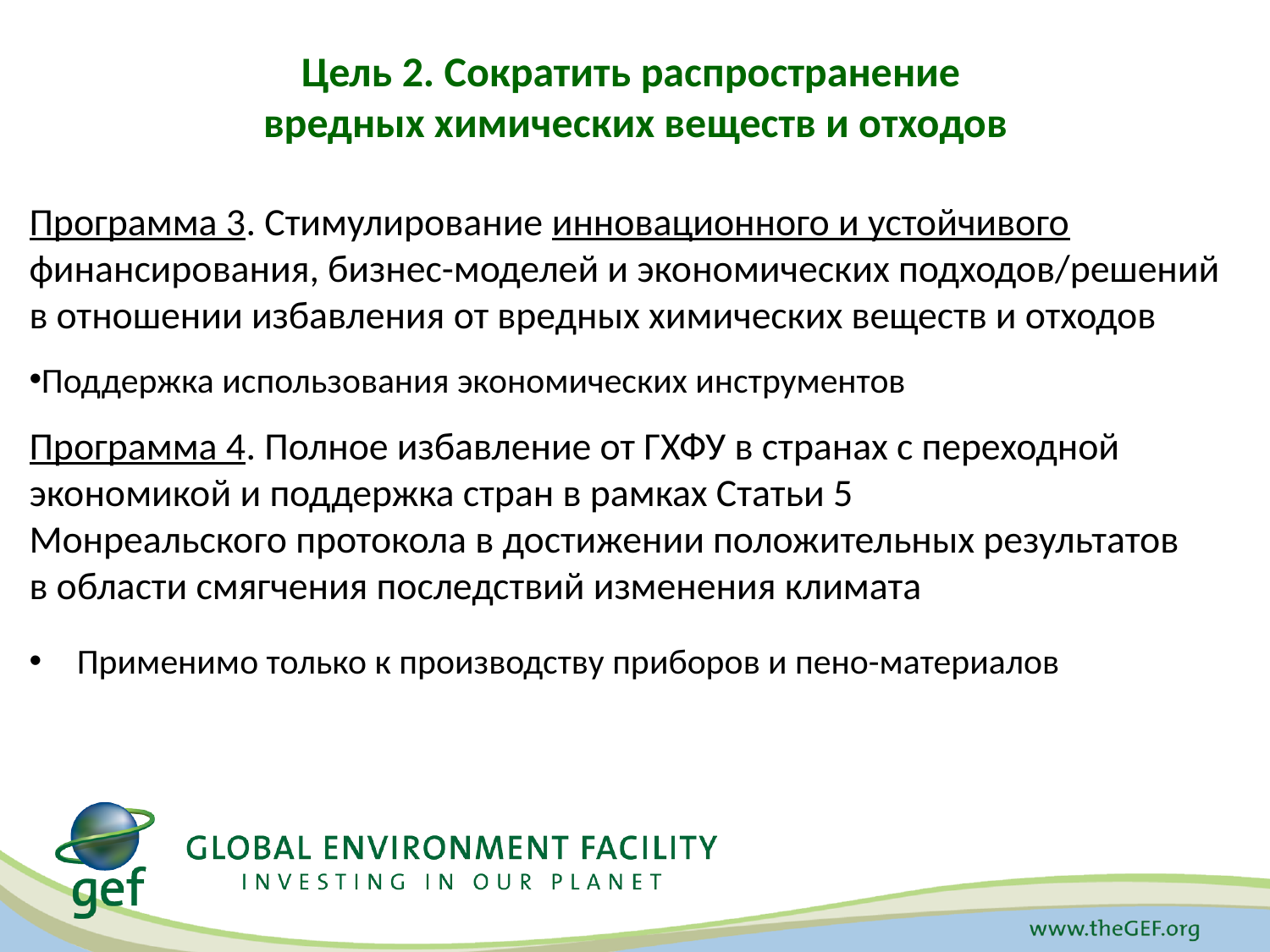

# Цель 2. Сократить распространение вредных химических веществ и отходов
Программа 3. Стимулирование инновационного и устойчивого финансирования, бизнес-моделей и экономических подходов/решений в отношении избавления от вредных химических веществ и отходов
Поддержка использования экономических инструментов
Программа 4. Полное избавление от ГХФУ в странах с переходной экономикой и поддержка стран в рамках Статьи 5
Монреальского протокола в достижении положительных результатов
в области смягчения последствий изменения климата
Применимо только к производству приборов и пено-материалов